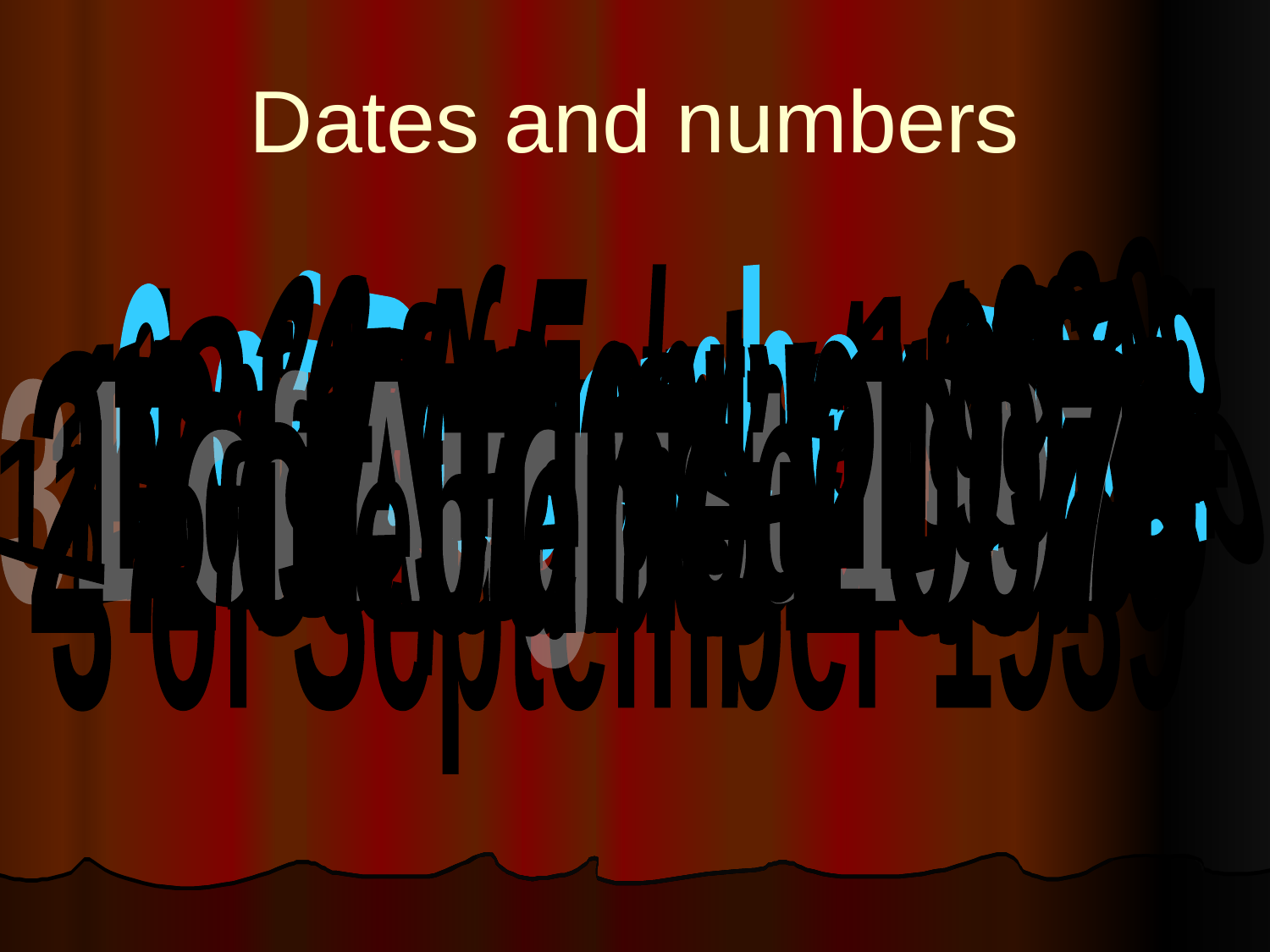

# Dates and numbers
21 of November 1620

11 of September 1997
6 of December 1922
28 of February 1948
1 of January 1973
1 of August 1834
18 of April 1948
4 of May 1979
21 of October 1805
27 of June 2007
14 of October 1066
31 of August 1997
24 of April 1564
25 of July 1603
3 of September 1939